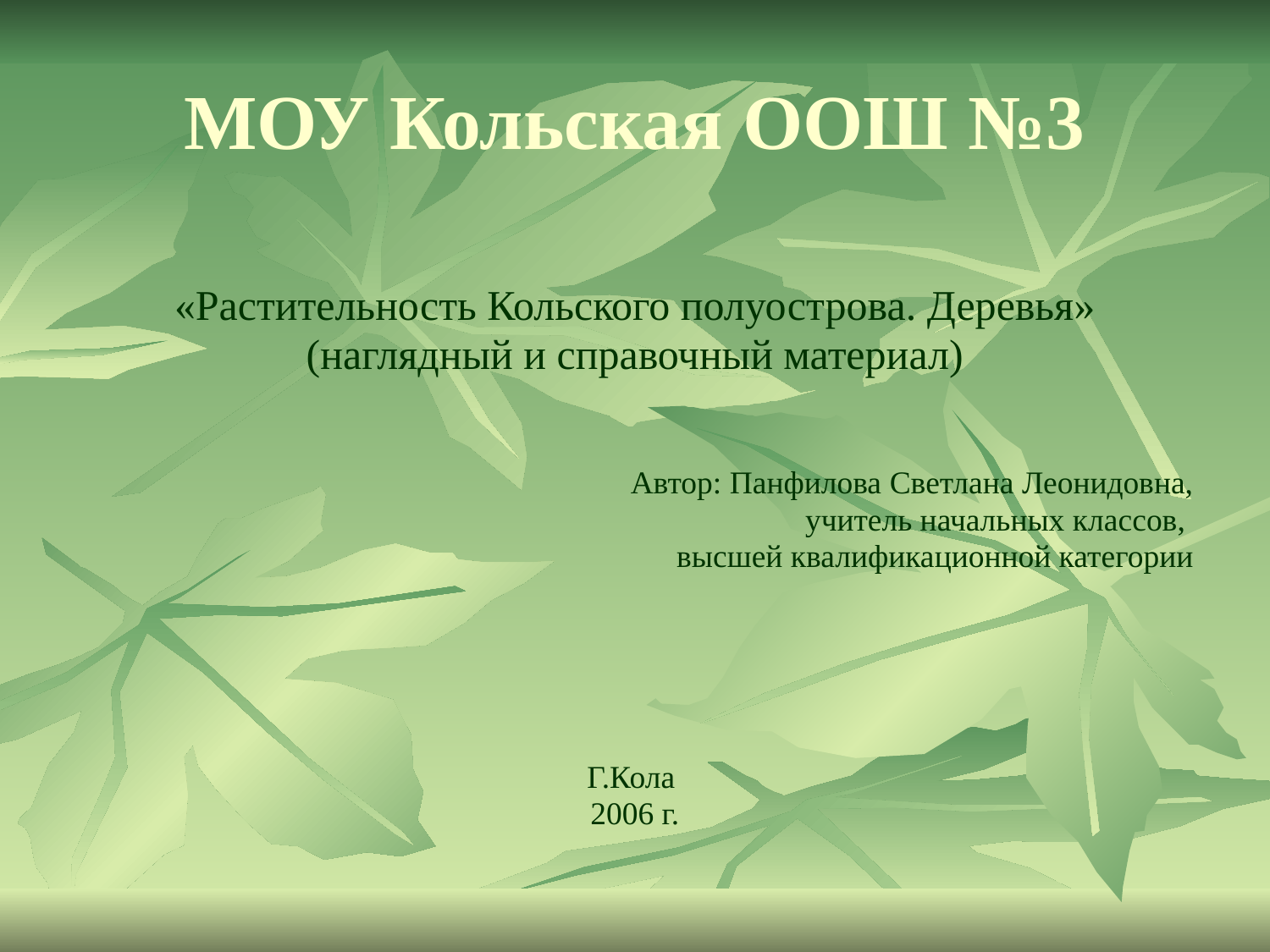

# МОУ Кольская ООШ №3

«Растительность Кольского полуострова. Деревья»
(наглядный и справочный материал)

Автор: Панфилова Светлана Леонидовна,
учитель начальных классов,
высшей квалификационной категории

Г.Кола
2006 г.